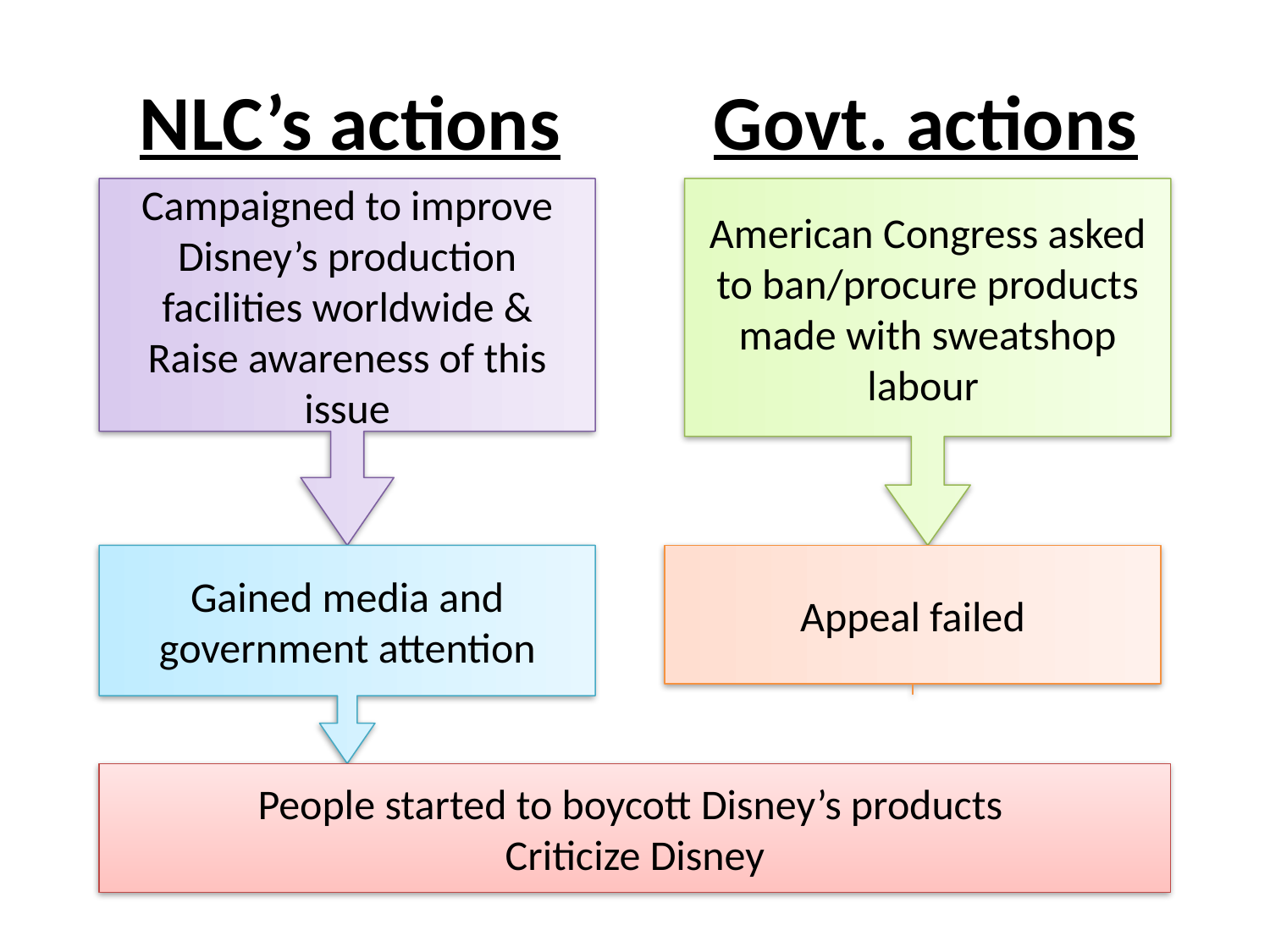

# NLC’s actions
Govt. actions
Campaigned to improve Disney’s production facilities worldwide & Raise awareness of this issue
American Congress asked to ban/procure products made with sweatshop labour
Appeal failed
Gained media and government attention
People started to boycott Disney’s products
Criticize Disney